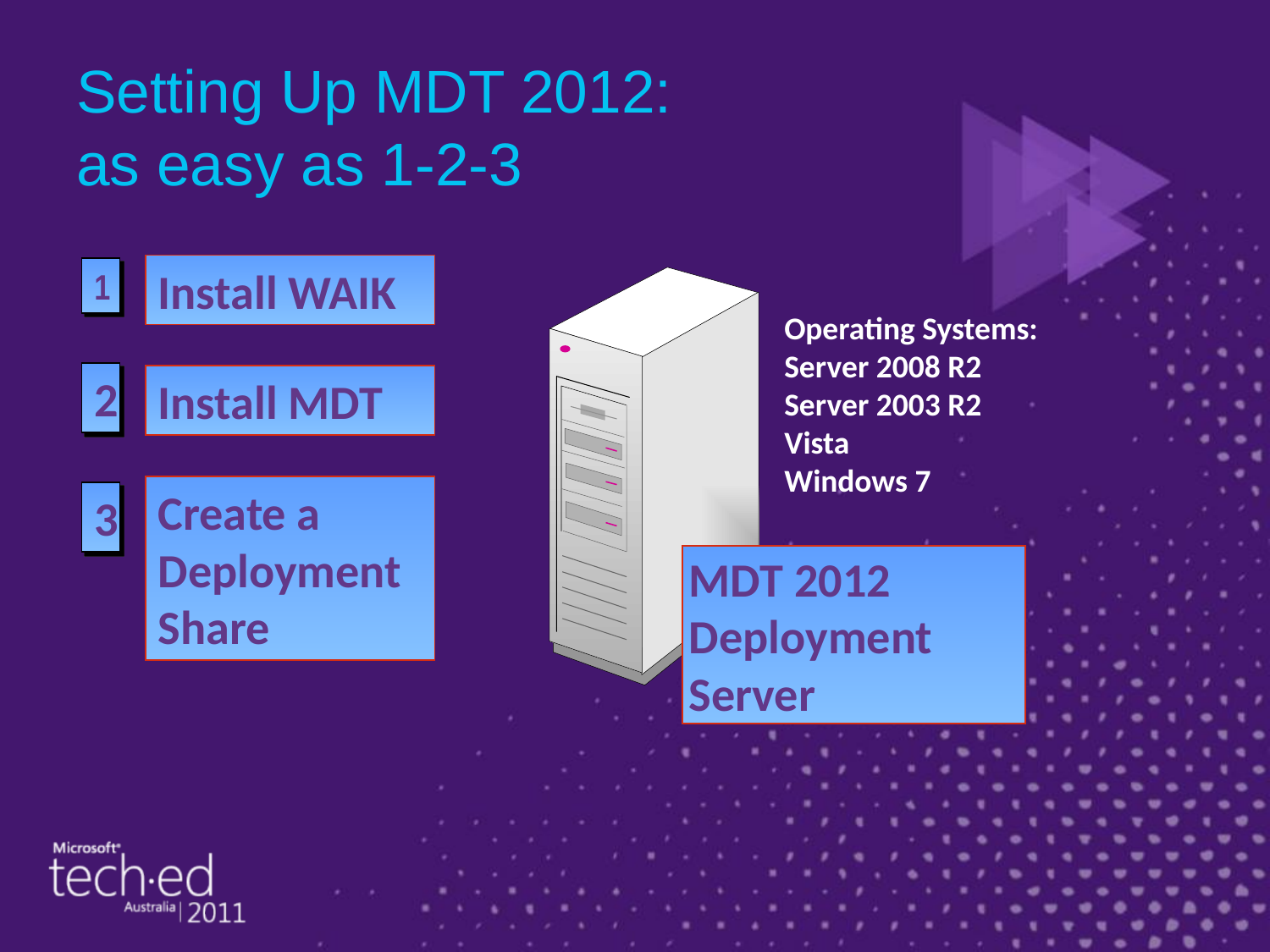

# Setting Up MDT 2012: as easy as 1-2-3
Install WAIK
1

Operating Systems:
Server 2008 R2
Server 2003 R2
Vista
Windows 7
2
Install MDT
Create a Deployment Share
3
MDT 2012  Deployment Server